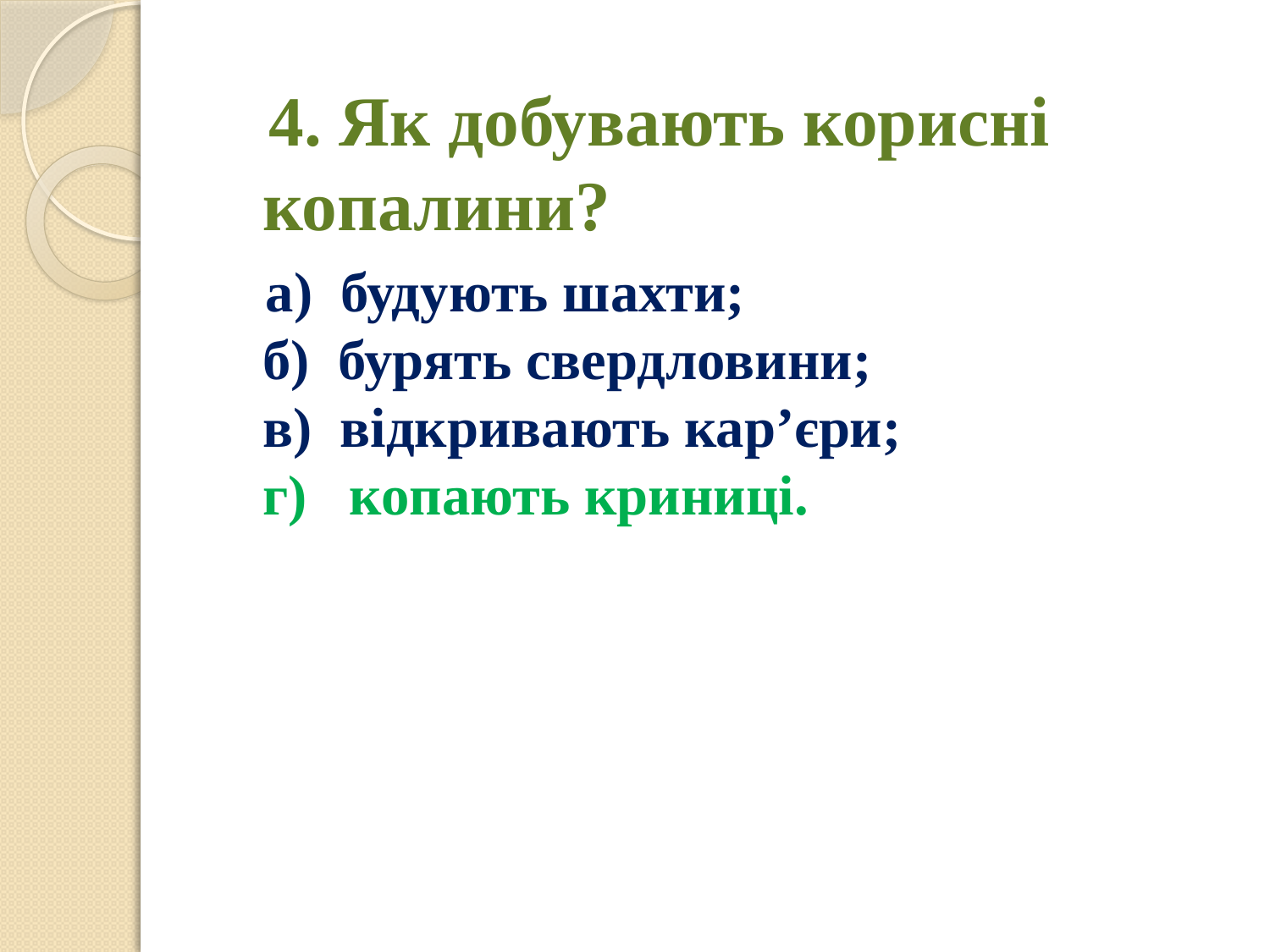

4. Як добувають корисні копалини?
   а)  будують шахти;
б)  бурять свердловини;
в)  відкривають кар’єри;
г)   копають криниці.